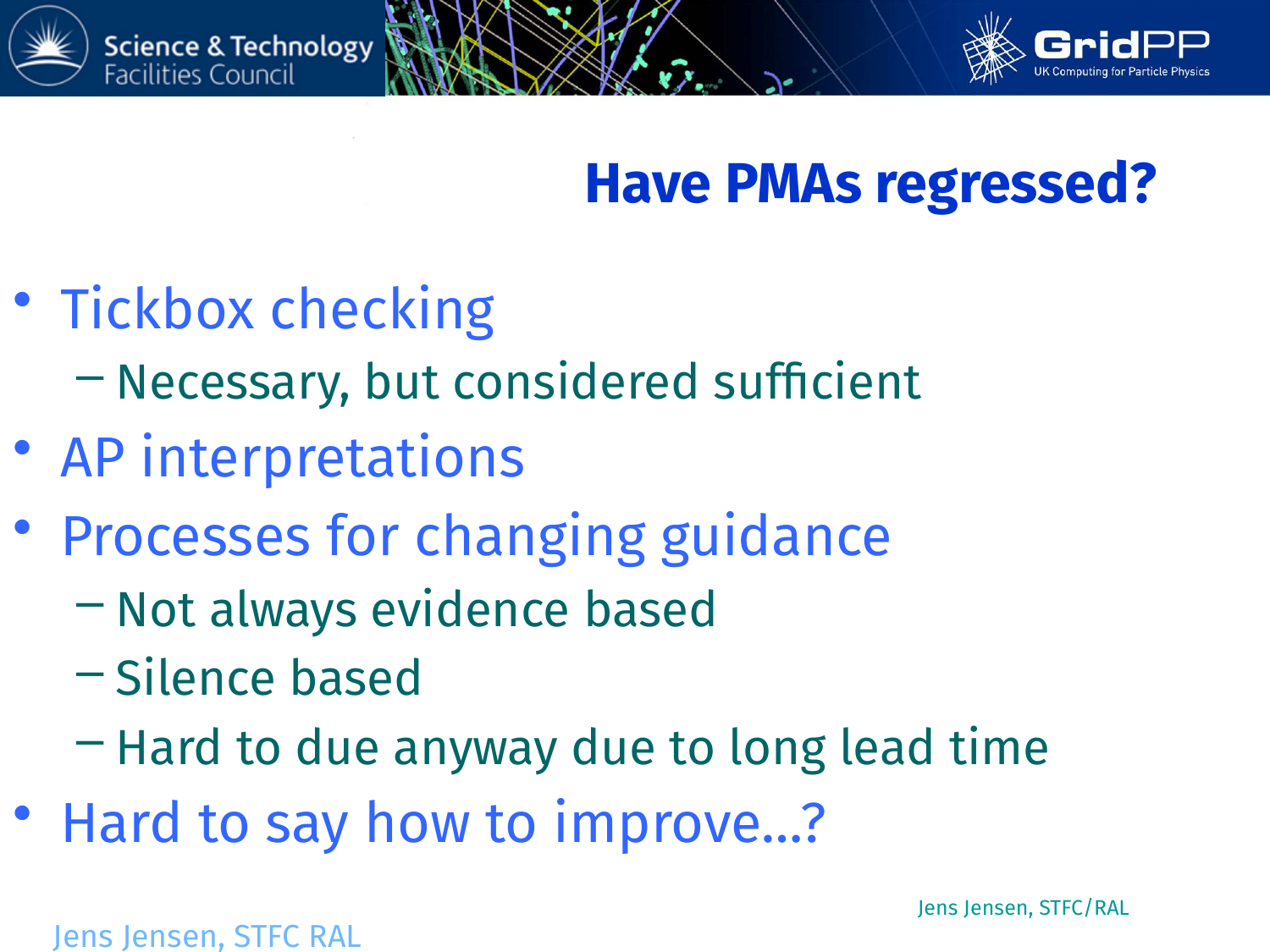

# Have PMAs regressed?
Tickbox checking
Necessary, but considered sufficient
AP interpretations
Processes for changing guidance
Not always evidence based
Silence based
Hard to due anyway due to long lead time
Hard to say how to improve…?